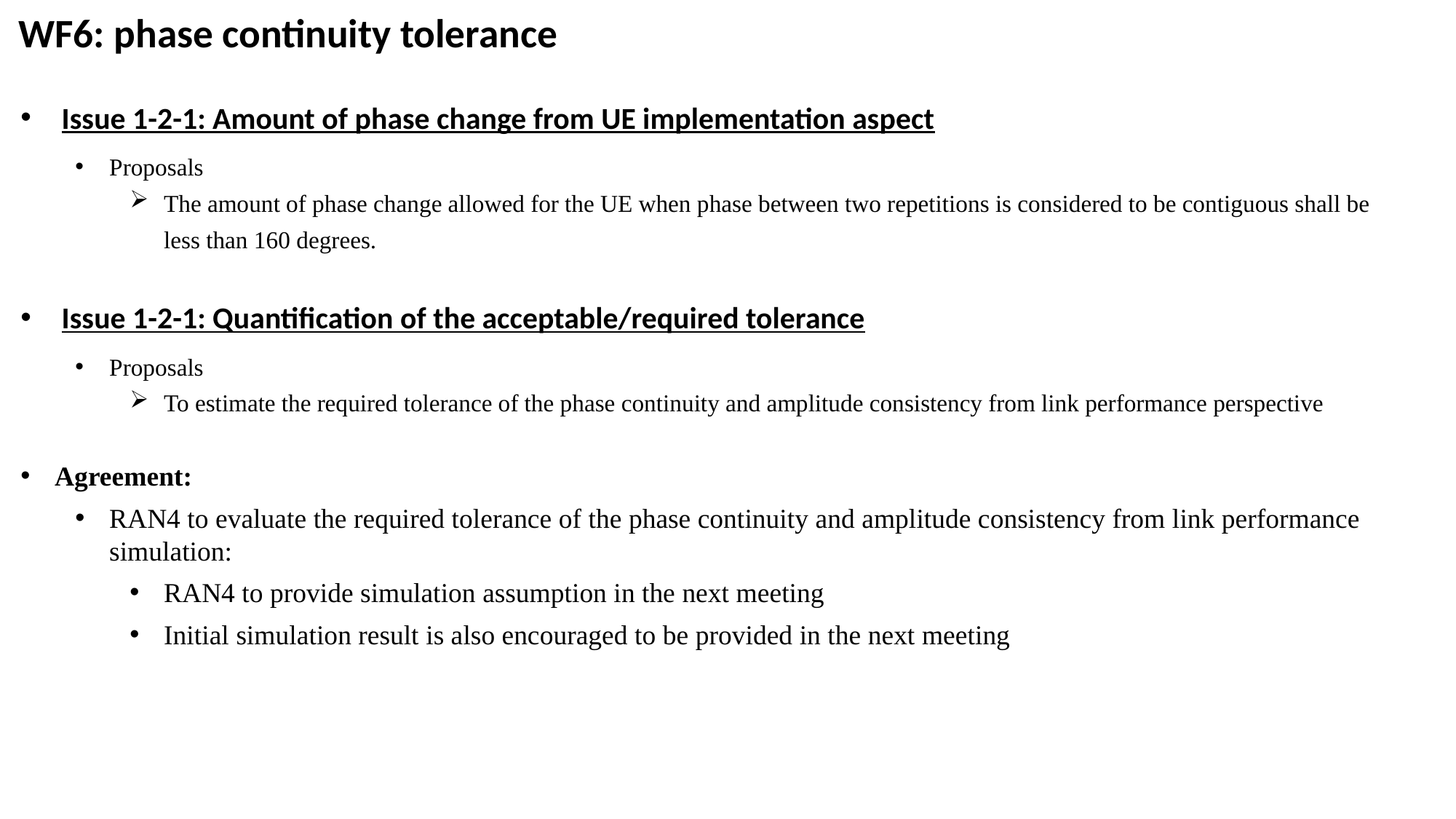

# WF6: phase continuity tolerance
Issue 1-2-1: Amount of phase change from UE implementation aspect
Proposals
The amount of phase change allowed for the UE when phase between two repetitions is considered to be contiguous shall be less than 160 degrees.

Issue 1-2-1: Quantification of the acceptable/required tolerance
Proposals
To estimate the required tolerance of the phase continuity and amplitude consistency from link performance perspective

Agreement:
RAN4 to evaluate the required tolerance of the phase continuity and amplitude consistency from link performance simulation:
RAN4 to provide simulation assumption in the next meeting
Initial simulation result is also encouraged to be provided in the next meeting